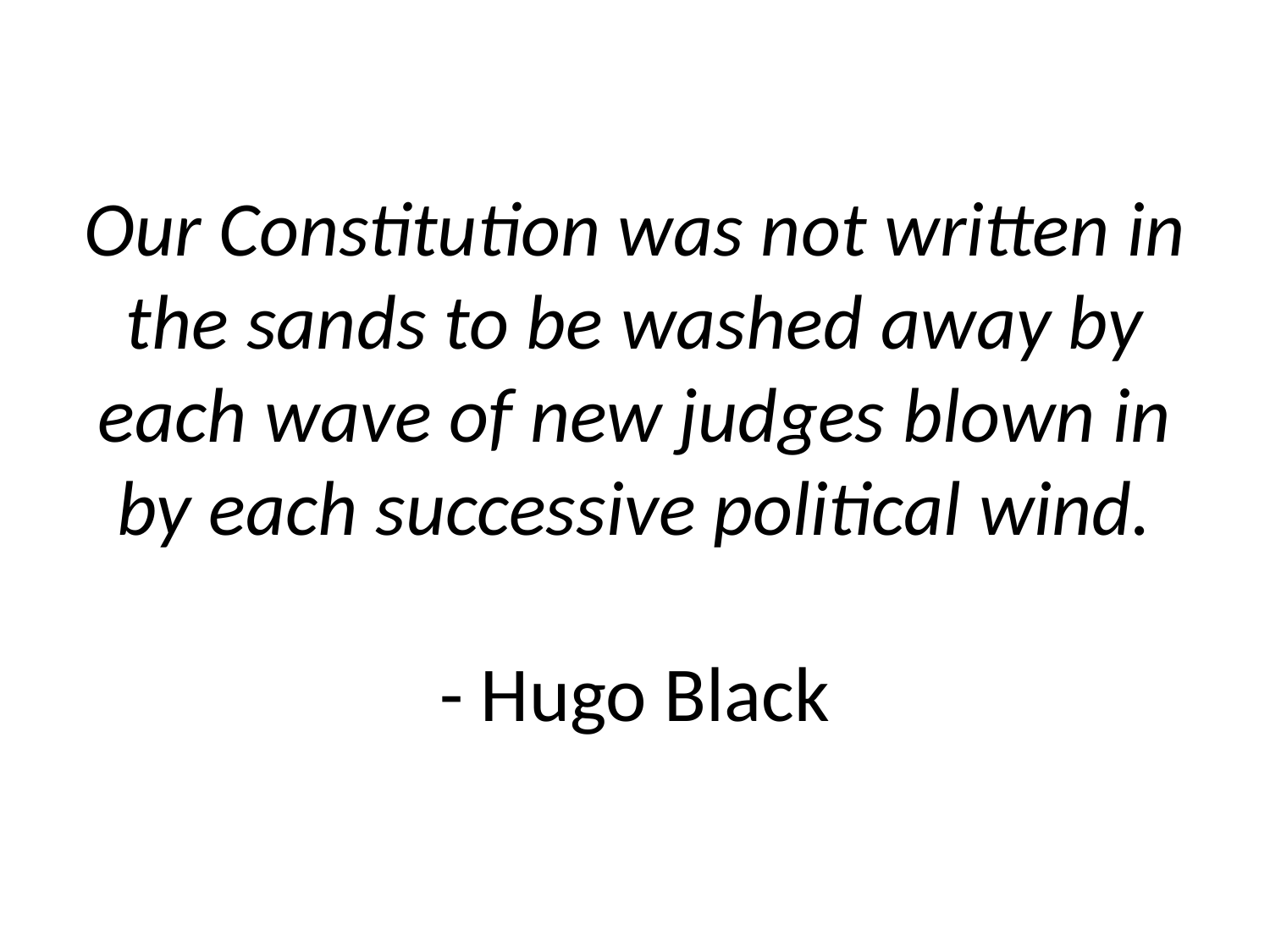

# Our Constitution was not written in the sands to be washed away by each wave of new judges blown in by each successive political wind. - Hugo Black